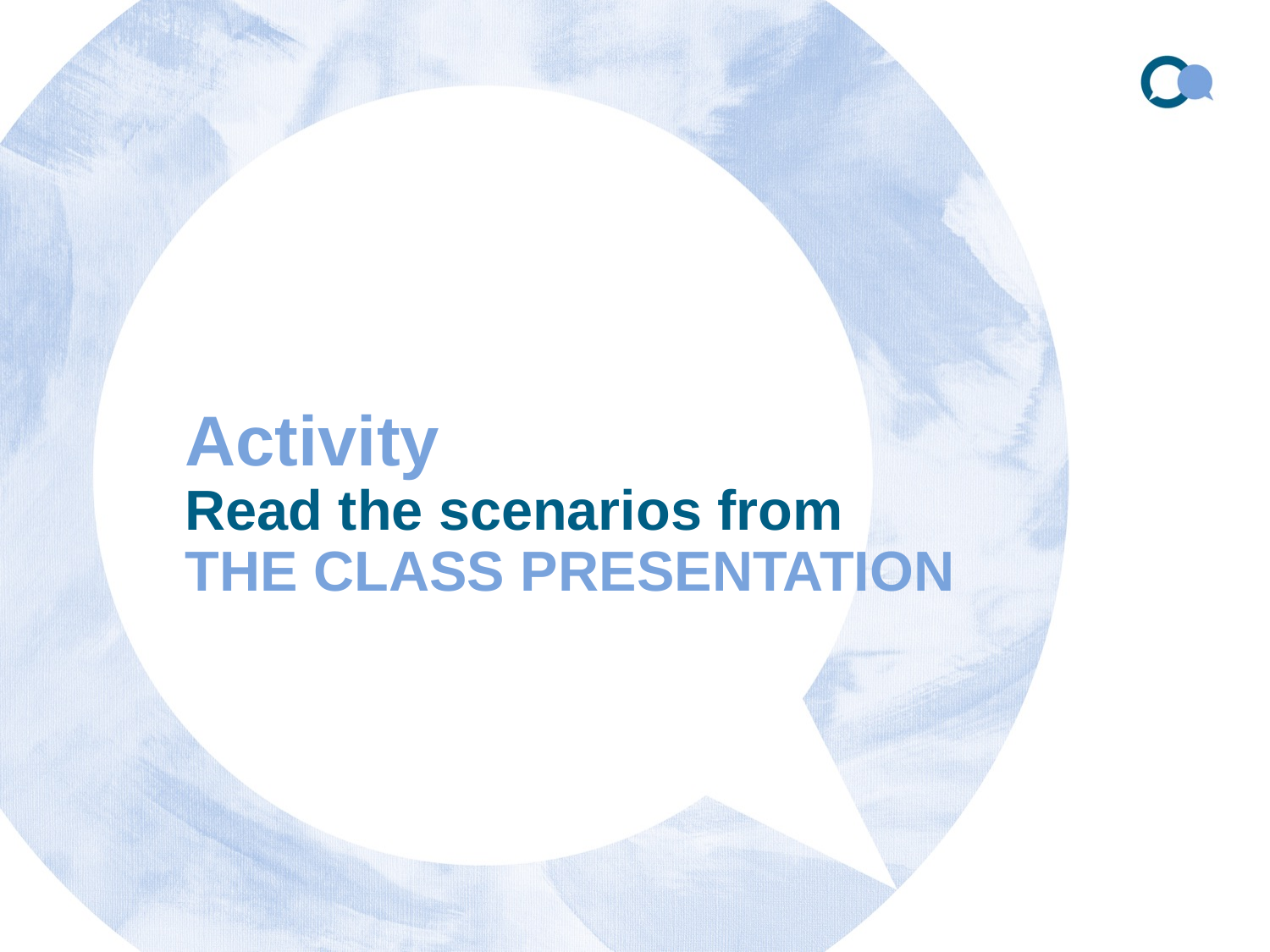

# Activity Read the scenarios from THE CLASS PRESENTATION